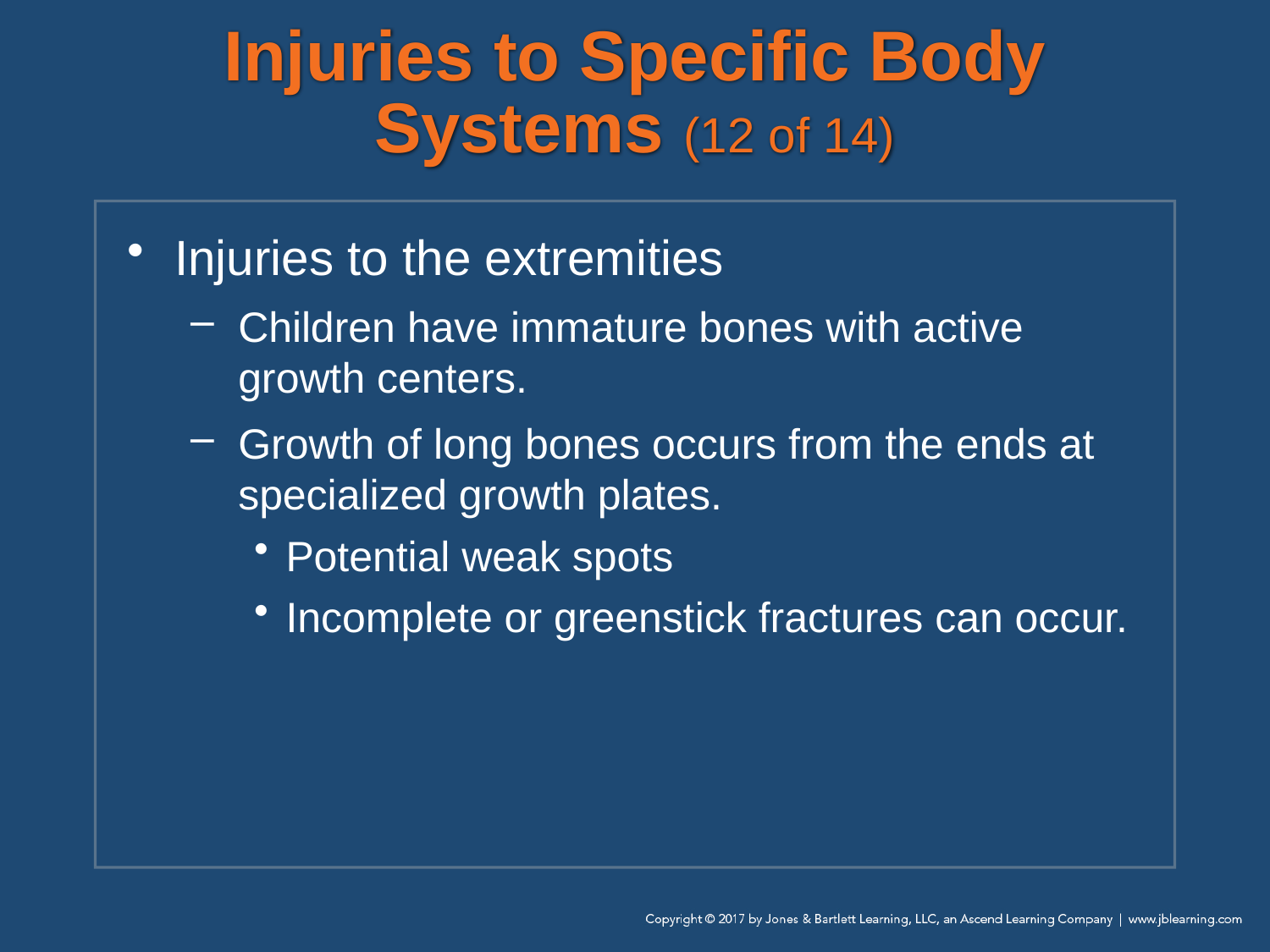

# Injuries to Specific Body Systems (12 of 14)
Injuries to the extremities
Children have immature bones with active growth centers.
Growth of long bones occurs from the ends at specialized growth plates.
Potential weak spots
Incomplete or greenstick fractures can occur.